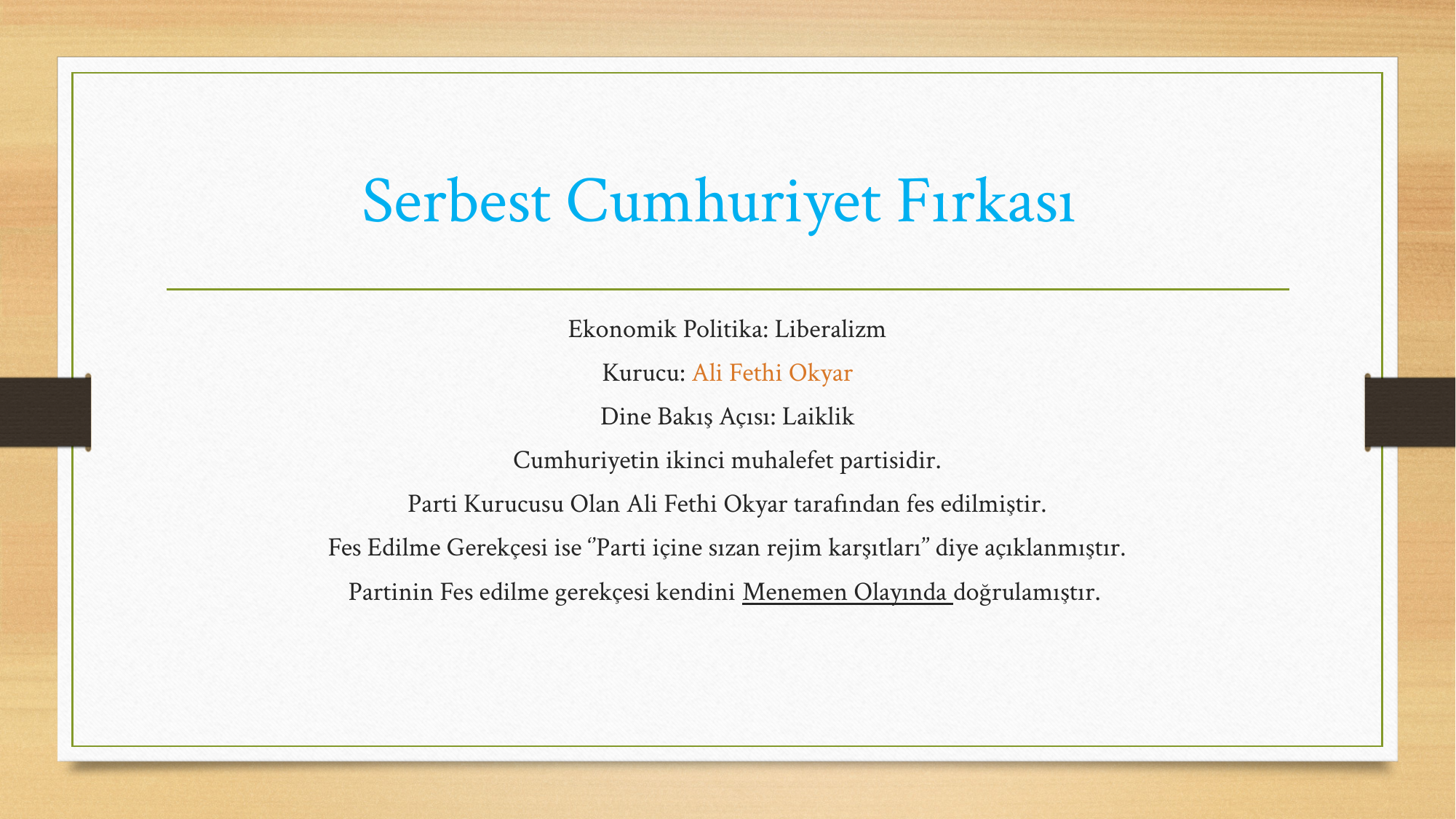

# Serbest Cumhuriyet Fırkası
Ekonomik Politika: Liberalizm
Kurucu: Ali Fethi Okyar
Dine Bakış Açısı: Laiklik
Cumhuriyetin ikinci muhalefet partisidir.
Parti Kurucusu Olan Ali Fethi Okyar tarafından fes edilmiştir.
Fes Edilme Gerekçesi ise ‘’Parti içine sızan rejim karşıtları’’ diye açıklanmıştır.
Partinin Fes edilme gerekçesi kendini Menemen Olayında doğrulamıştır.